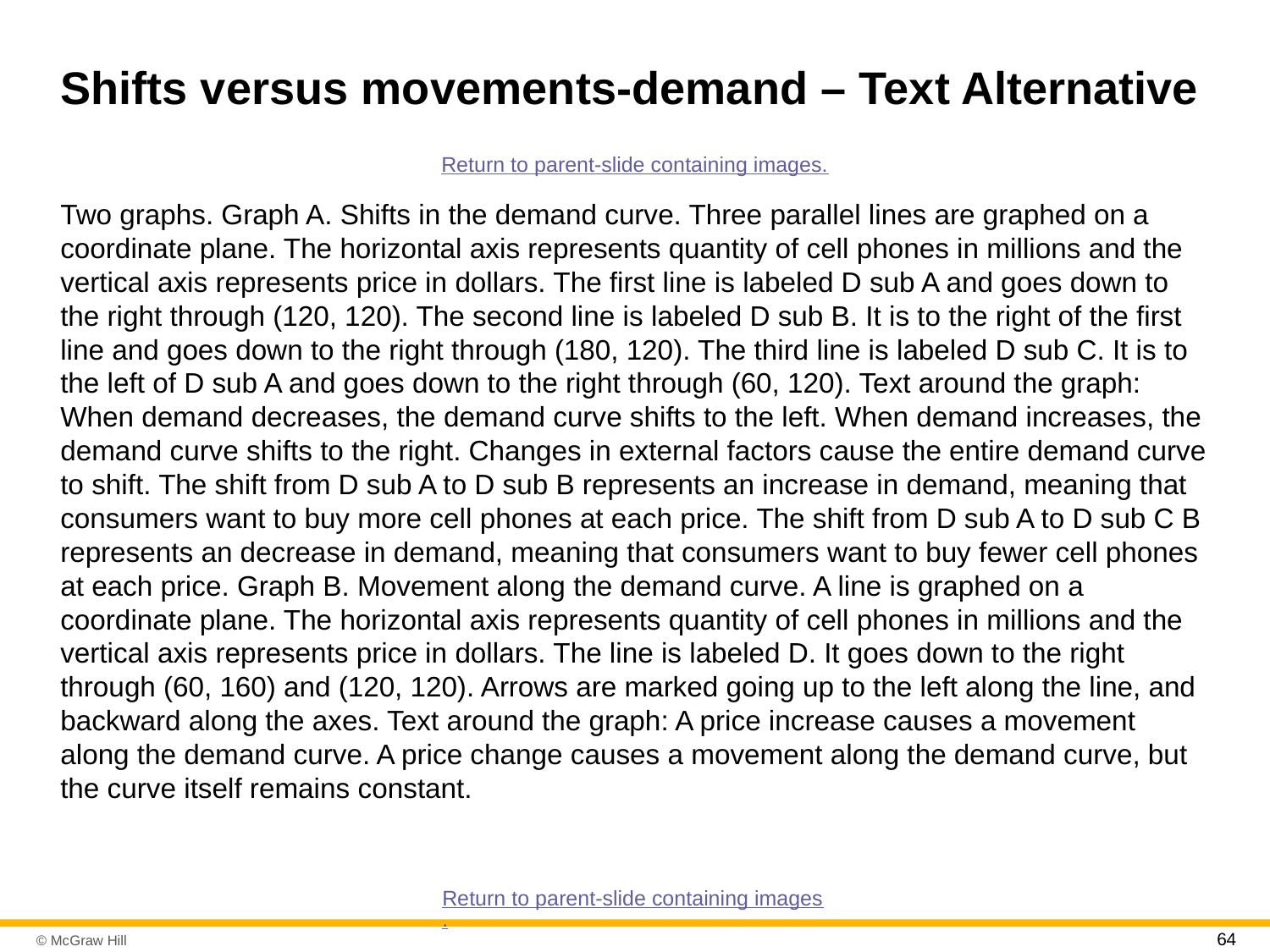

# Shifts versus movements-demand – Text Alternative
Return to parent-slide containing images.
Two graphs. Graph A. Shifts in the demand curve. Three parallel lines are graphed on a coordinate plane. The horizontal axis represents quantity of cell phones in millions and the vertical axis represents price in dollars. The first line is labeled D sub A and goes down to the right through (120, 120). The second line is labeled D sub B. It is to the right of the first line and goes down to the right through (180, 120). The third line is labeled D sub C. It is to the left of D sub A and goes down to the right through (60, 120). Text around the graph: When demand decreases, the demand curve shifts to the left. When demand increases, the demand curve shifts to the right. Changes in external factors cause the entire demand curve to shift. The shift from D sub A to D sub B represents an increase in demand, meaning that consumers want to buy more cell phones at each price. The shift from D sub A to D sub C B represents an decrease in demand, meaning that consumers want to buy fewer cell phones at each price. Graph B. Movement along the demand curve. A line is graphed on a coordinate plane. The horizontal axis represents quantity of cell phones in millions and the vertical axis represents price in dollars. The line is labeled D. It goes down to the right through (60, 160) and (120, 120). Arrows are marked going up to the left along the line, and backward along the axes. Text around the graph: A price increase causes a movement along the demand curve. A price change causes a movement along the demand curve, but the curve itself remains constant.
Return to parent-slide containing images.